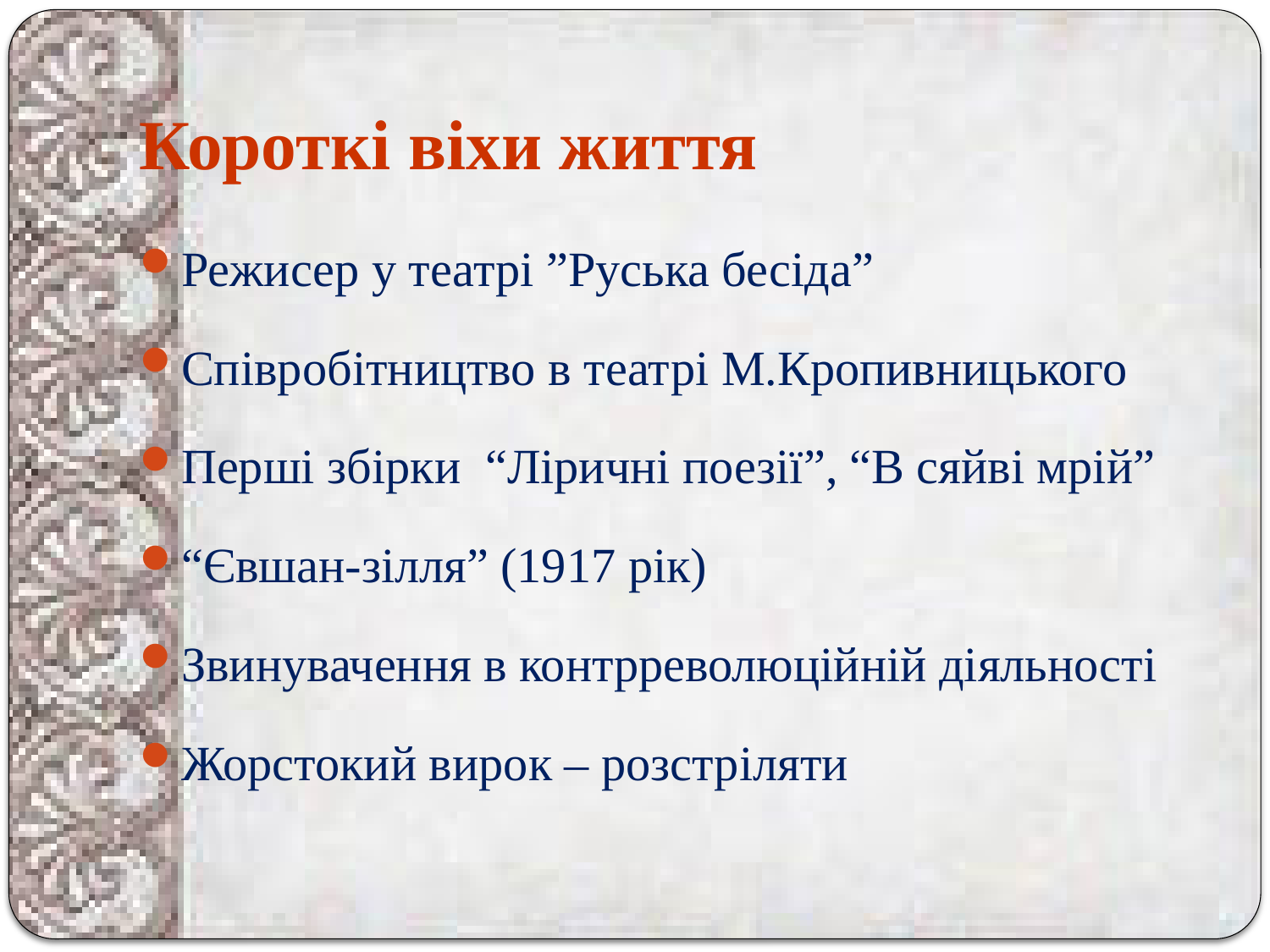

# Короткі віхи життя
Режисер у театрі ”Руська бесіда”
Співробітництво в театрі М.Кропивницького
Перші збірки  “Ліричні поезії”, “В сяйві мрій”
“Євшан-зілля” (1917 рік)
Звинувачення в контрреволюційній діяльності
Жорстокий вирок – розстріляти